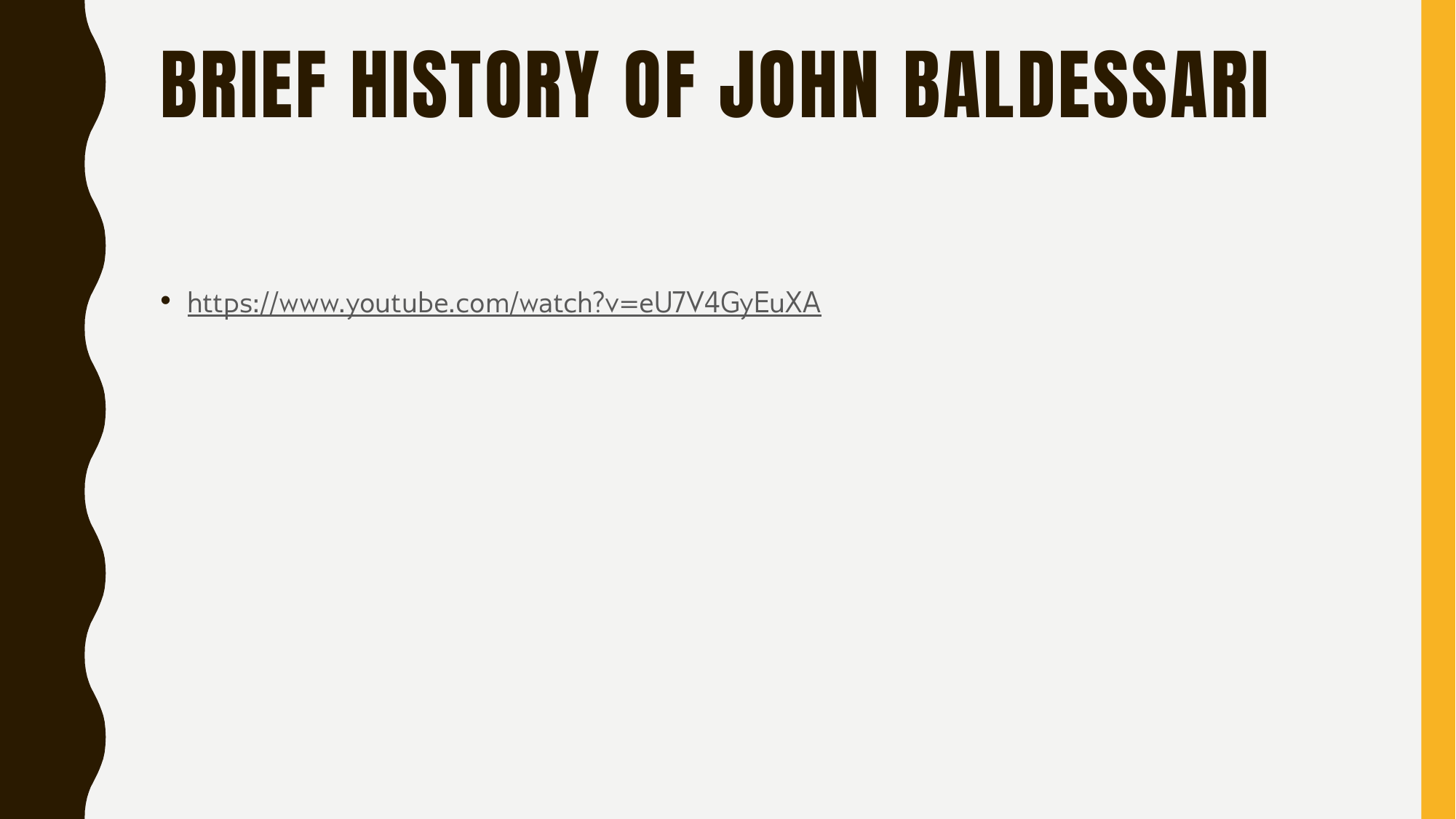

# Brief history of John Baldessari
https://www.youtube.com/watch?v=eU7V4GyEuXA